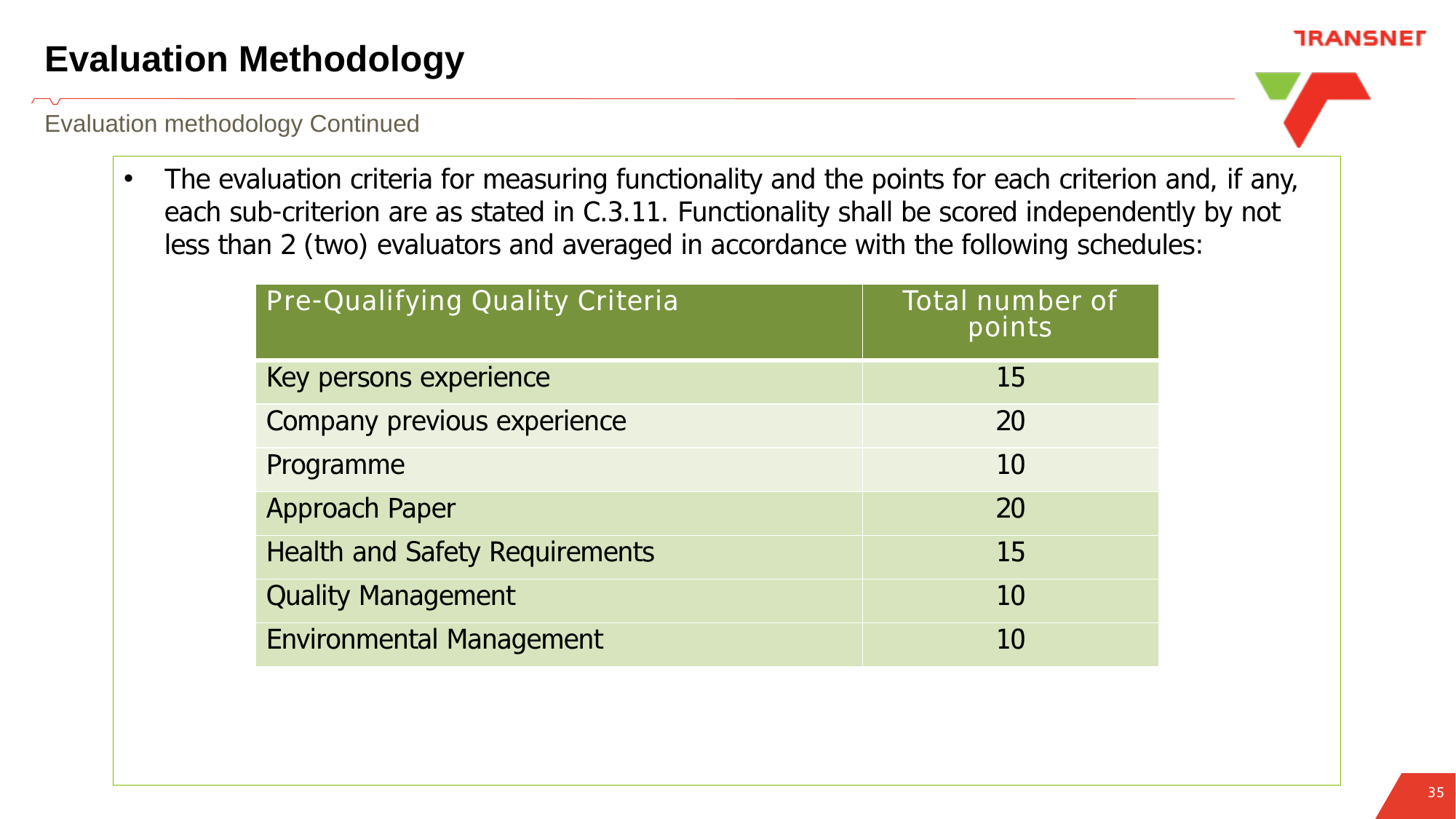

Evaluation Criteria: Functionality
# Evaluation Methodology
Evaluation methodology Continued
The evaluation criteria for measuring functionality and the points for each criterion and, if any, each sub-criterion are as stated in C.3.11. Functionality shall be scored independently by not less than 2 (two) evaluators and averaged in accordance with the following schedules:

| Pre-Qualifying Quality Criteria | Total number of points |
| --- | --- |
| Key persons experience | 15 |
| Company previous experience | 20 |
| Programme | 10 |
| Approach Paper | 20 |
| Health and Safety Requirements | 15 |
| Quality Management | 10 |
| Environmental Management | 10 |